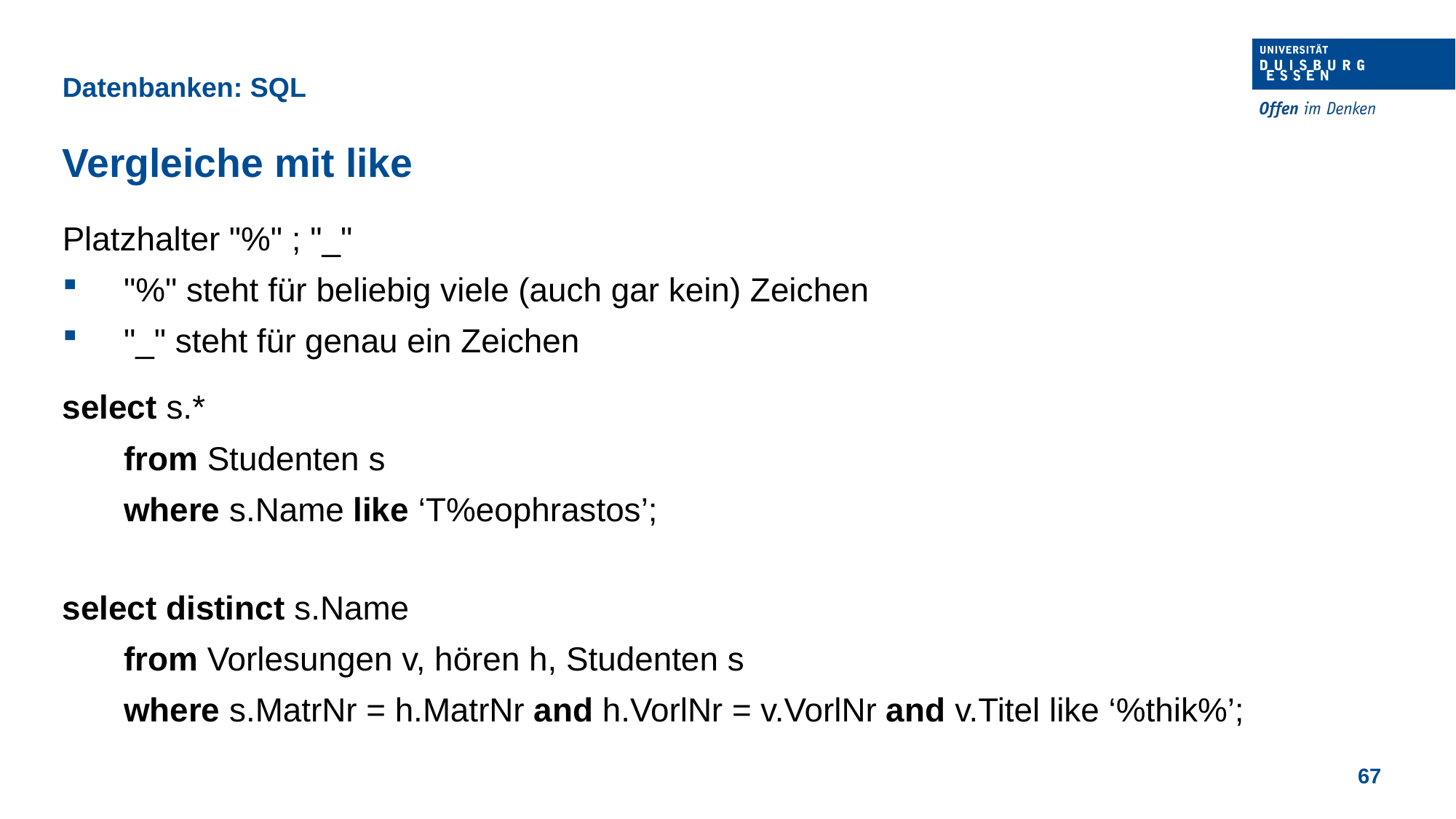

Datenbanken: SQL
Vergleiche mit like
Platzhalter "%" ; "_"
"%" steht für beliebig viele (auch gar kein) Zeichen
"_" steht für genau ein Zeichen
select s.*
	from Studenten s
	where s.Name like ‘T%eophrastos’;

select distinct s.Name
	from Vorlesungen v, hören h, Studenten s
	where s.MatrNr = h.MatrNr and h.VorlNr = v.VorlNr and v.Titel like ‘%thik%’;
67